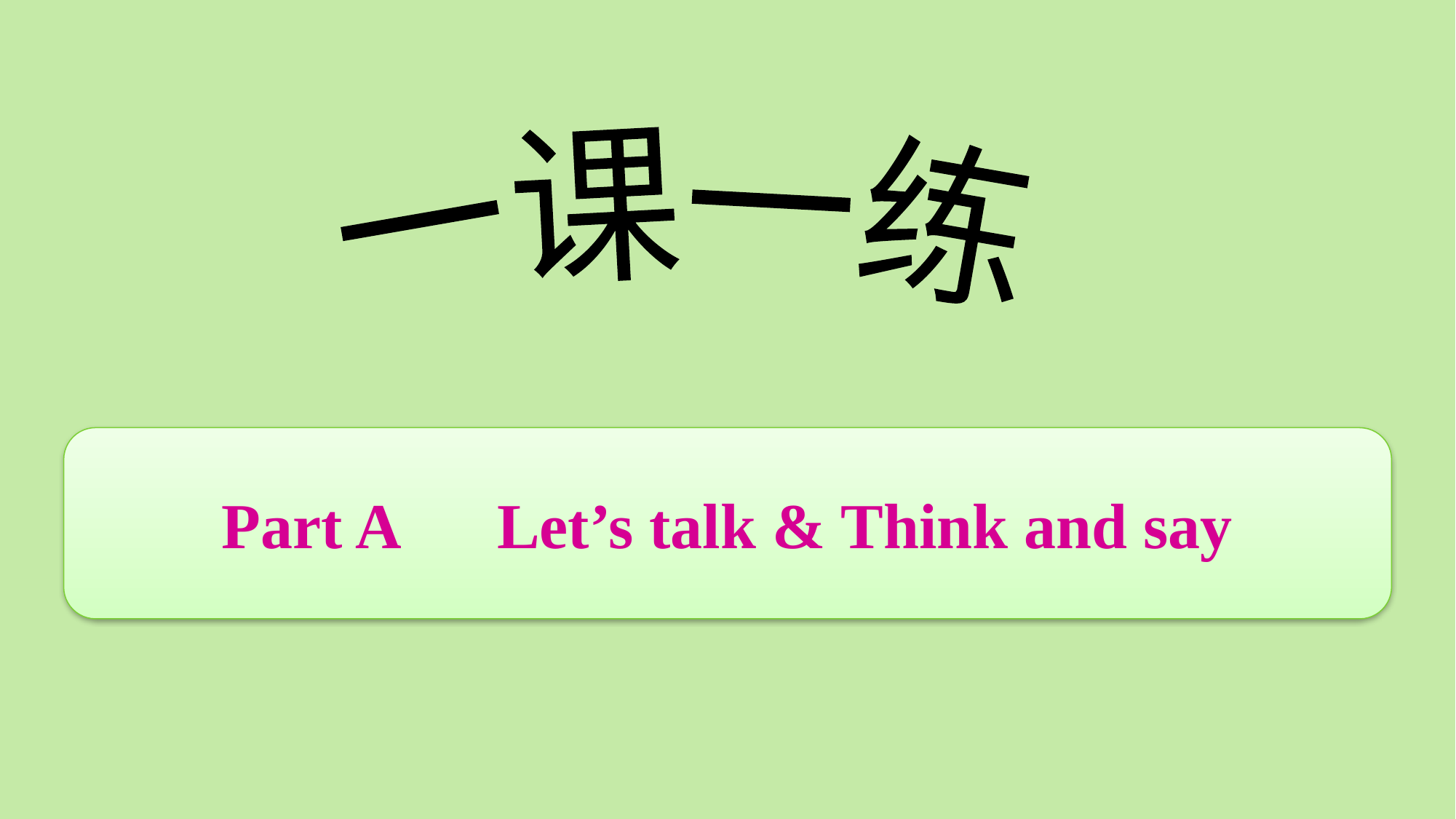

Part A　Let’s talk & Think and say